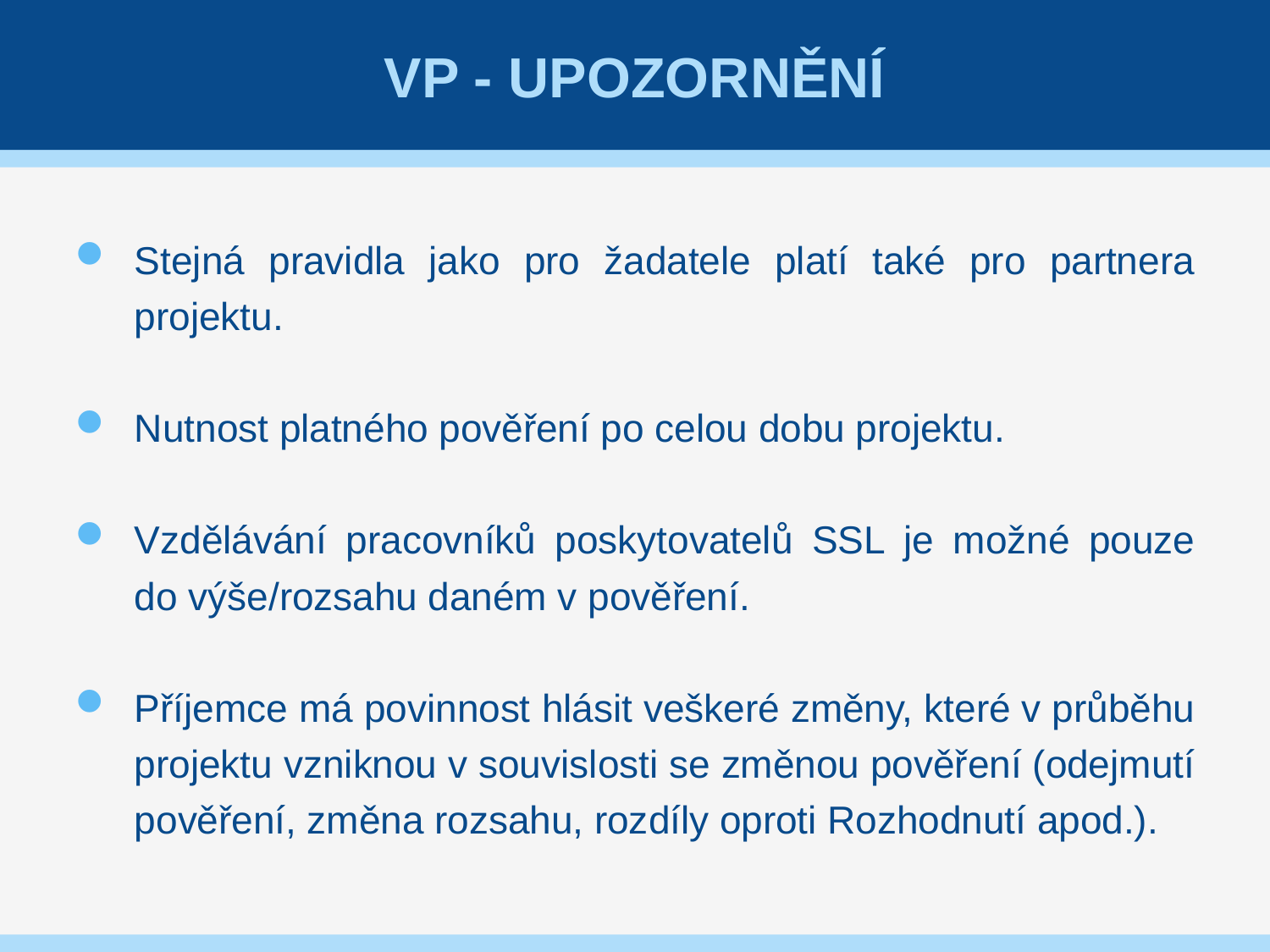

# VP - upozornění
Stejná pravidla jako pro žadatele platí také pro partnera projektu.

Nutnost platného pověření po celou dobu projektu.

Vzdělávání pracovníků poskytovatelů SSL je možné pouze do výše/rozsahu daném v pověření.

Příjemce má povinnost hlásit veškeré změny, které v průběhu projektu vzniknou v souvislosti se změnou pověření (odejmutí pověření, změna rozsahu, rozdíly oproti Rozhodnutí apod.).